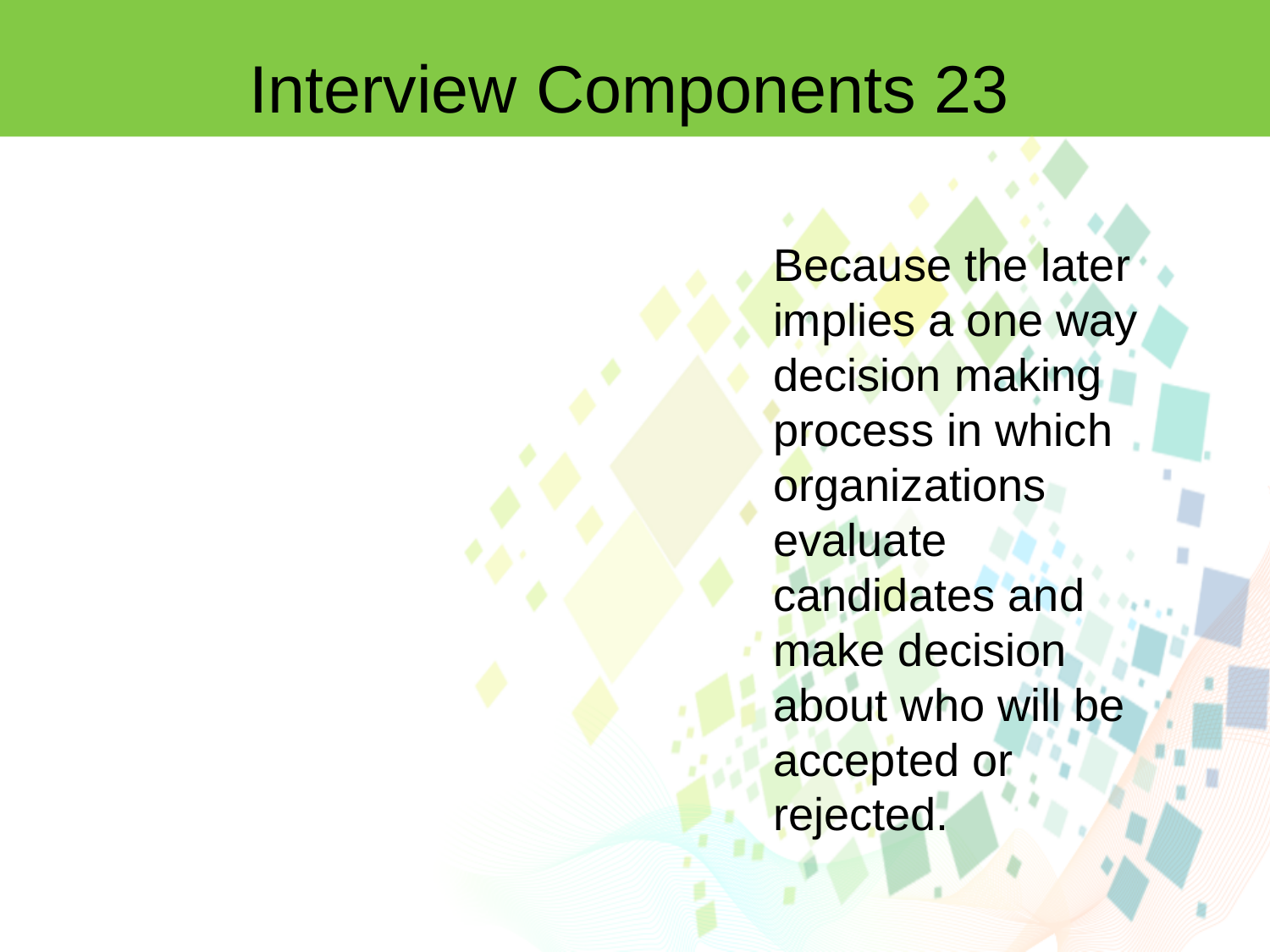

Interview Components 23
Because the later implies a one way decision making process in which organizations evaluate candidates and make decision about who will be accepted or rejected.